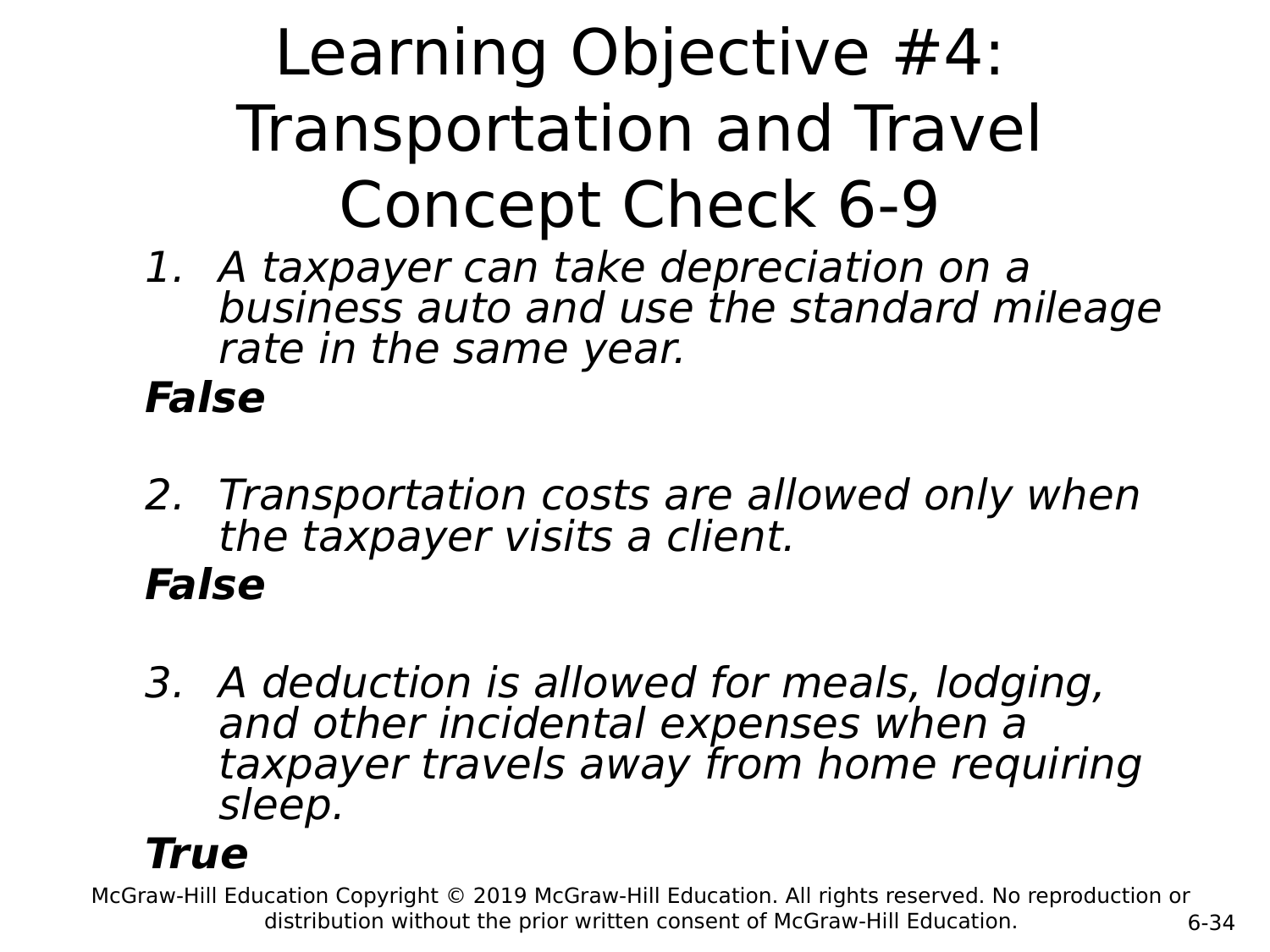

Learning Objective #4: Transportation and Travel
Concept Check 6-9

A taxpayer can take depreciation on a business auto and use the standard mileage rate in the same year.
False

2. 	Transportation costs are allowed only when the taxpayer visits a client.
False

3.	A deduction is allowed for meals, lodging, and other incidental expenses when a taxpayer travels away from home requiring sleep.
True
McGraw-Hill Education Copyright © 2019 McGraw-Hill Education. All rights reserved. No reproduction or distribution without the prior written consent of McGraw-Hill Education.
6-34